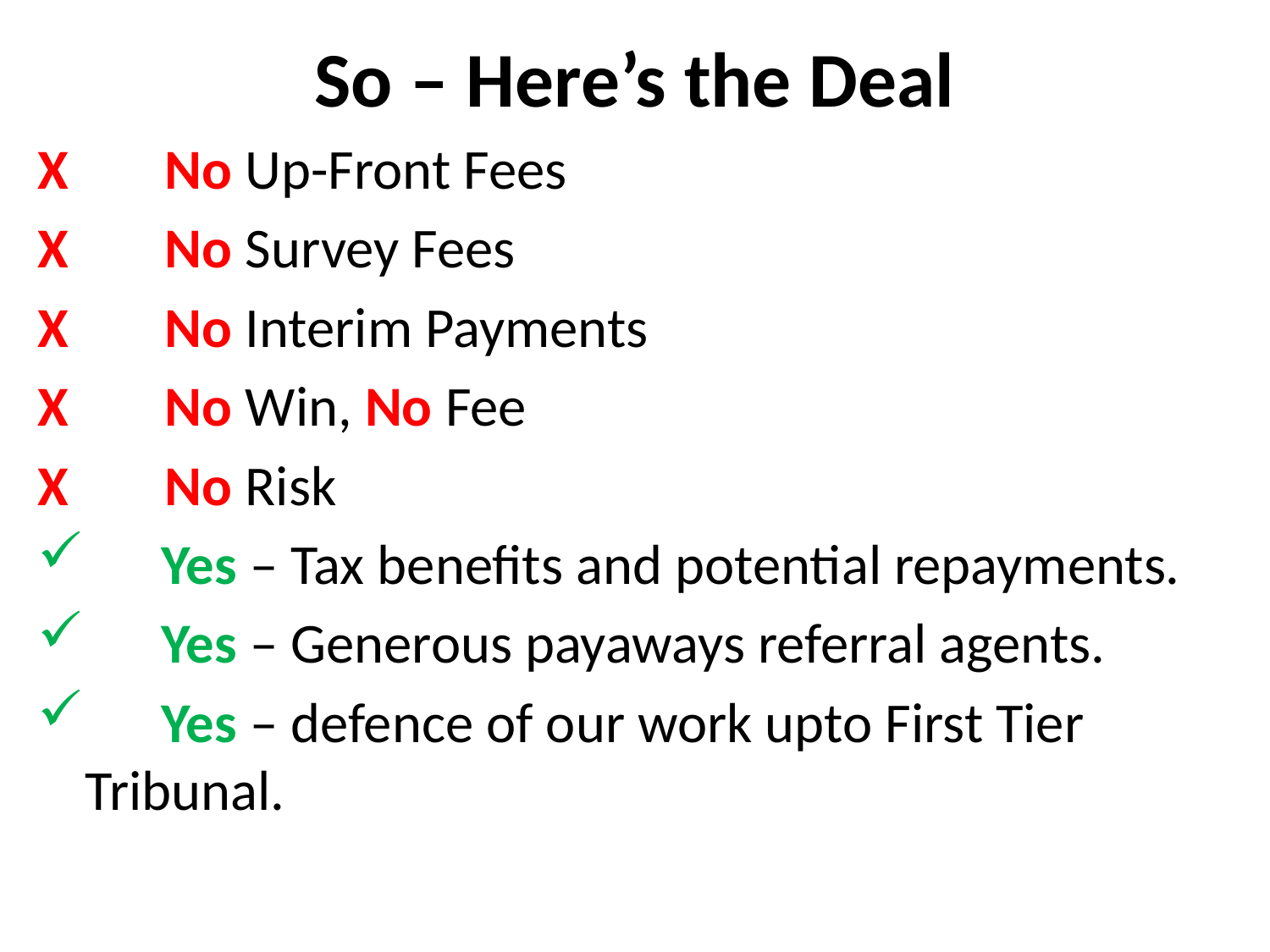

# So – Here’s the Deal

X 	No Up-Front Fees
X	No Survey Fees
X	No Interim Payments
X	No Win, No Fee
X	No Risk
      Yes – Tax benefits and potential repayments.
      Yes – Generous payaways referral agents.
      Yes – defence of our work upto First Tier      	Tribunal.